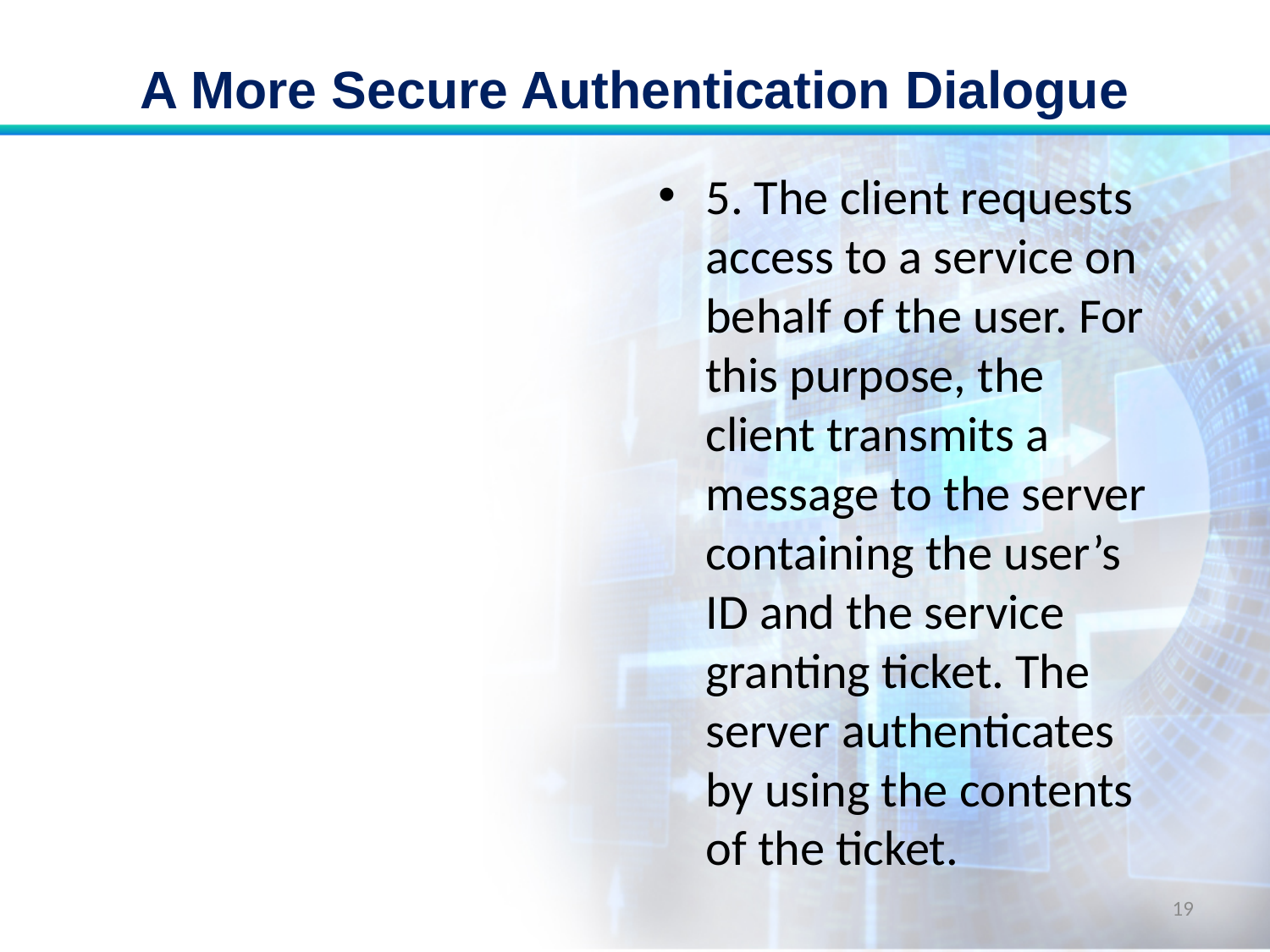

# A More Secure Authentication Dialogue
5. The client requests access to a service on behalf of the user. For this purpose, the client transmits a message to the server containing the user’s ID and the service granting ticket. The server authenticates by using the contents of the ticket.
19